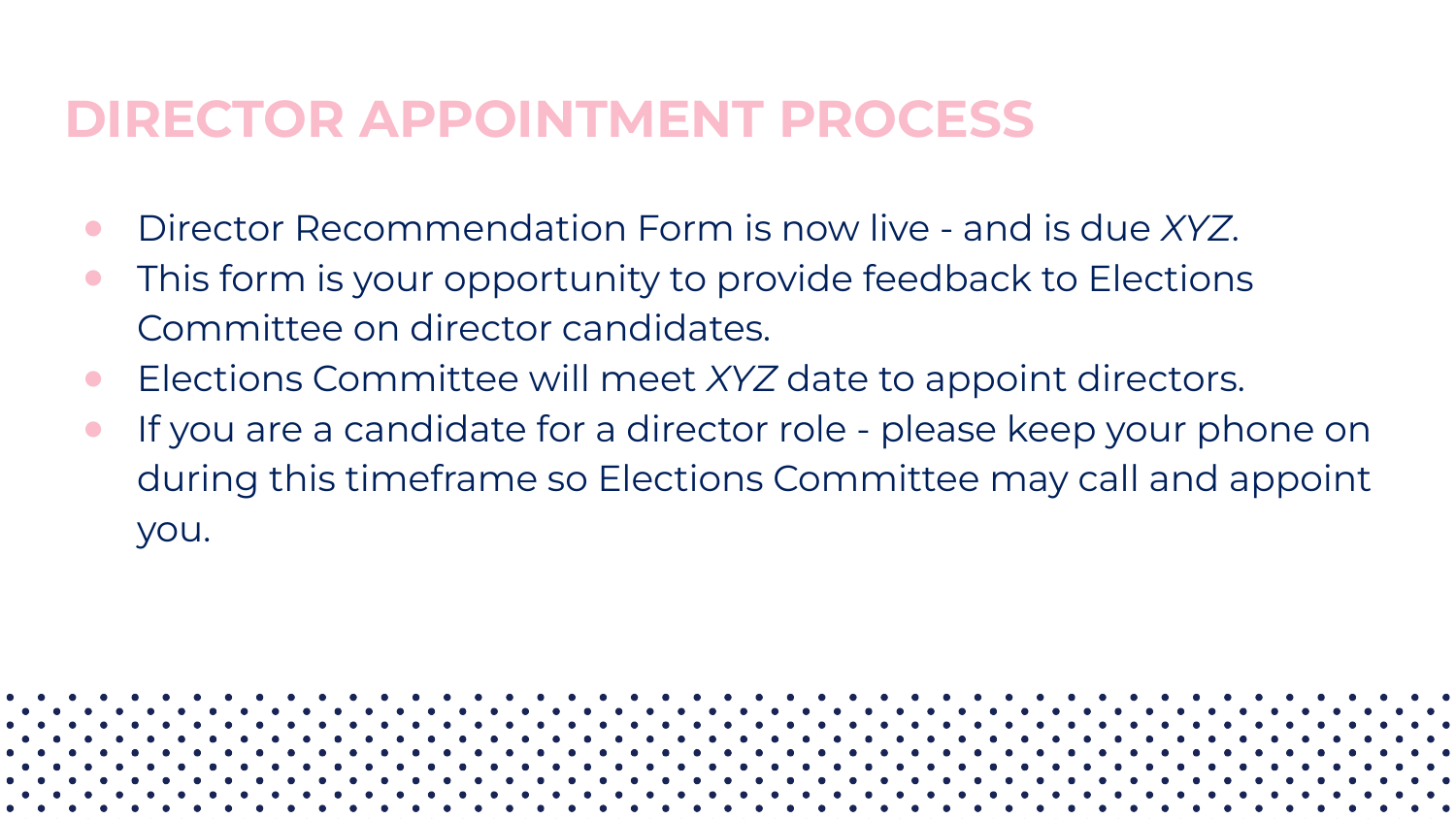

# DIRECTOR APPOINTMENT PROCESS
Director Recommendation Form is now live - and is due XYZ.
This form is your opportunity to provide feedback to Elections Committee on director candidates.
Elections Committee will meet XYZ date to appoint directors.
If you are a candidate for a director role - please keep your phone on during this timeframe so Elections Committee may call and appoint you.